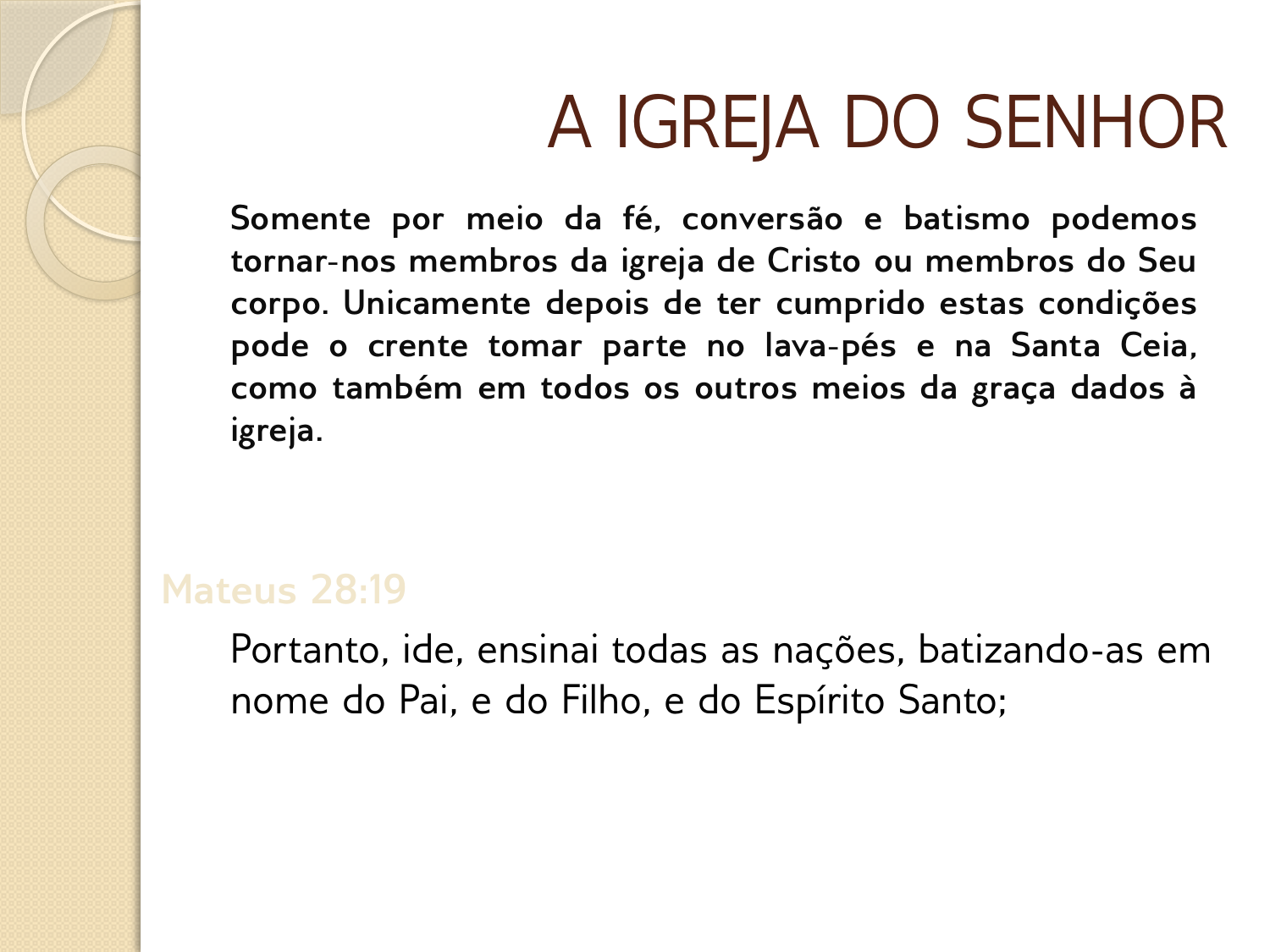

# A IGREJA DO SENHOR
Somente por meio da fé, conversão e batismo podemos tornar-nos membros da igreja de Cristo ou membros do Seu corpo. Unicamente depois de ter cumprido estas condições pode o crente tomar parte no lava-pés e na Santa Ceia, como também em todos os outros meios da graça dados à igreja.
Mateus 28:19
Portanto, ide, ensinai todas as nações, batizando-as em nome do Pai, e do Filho, e do Espírito Santo;